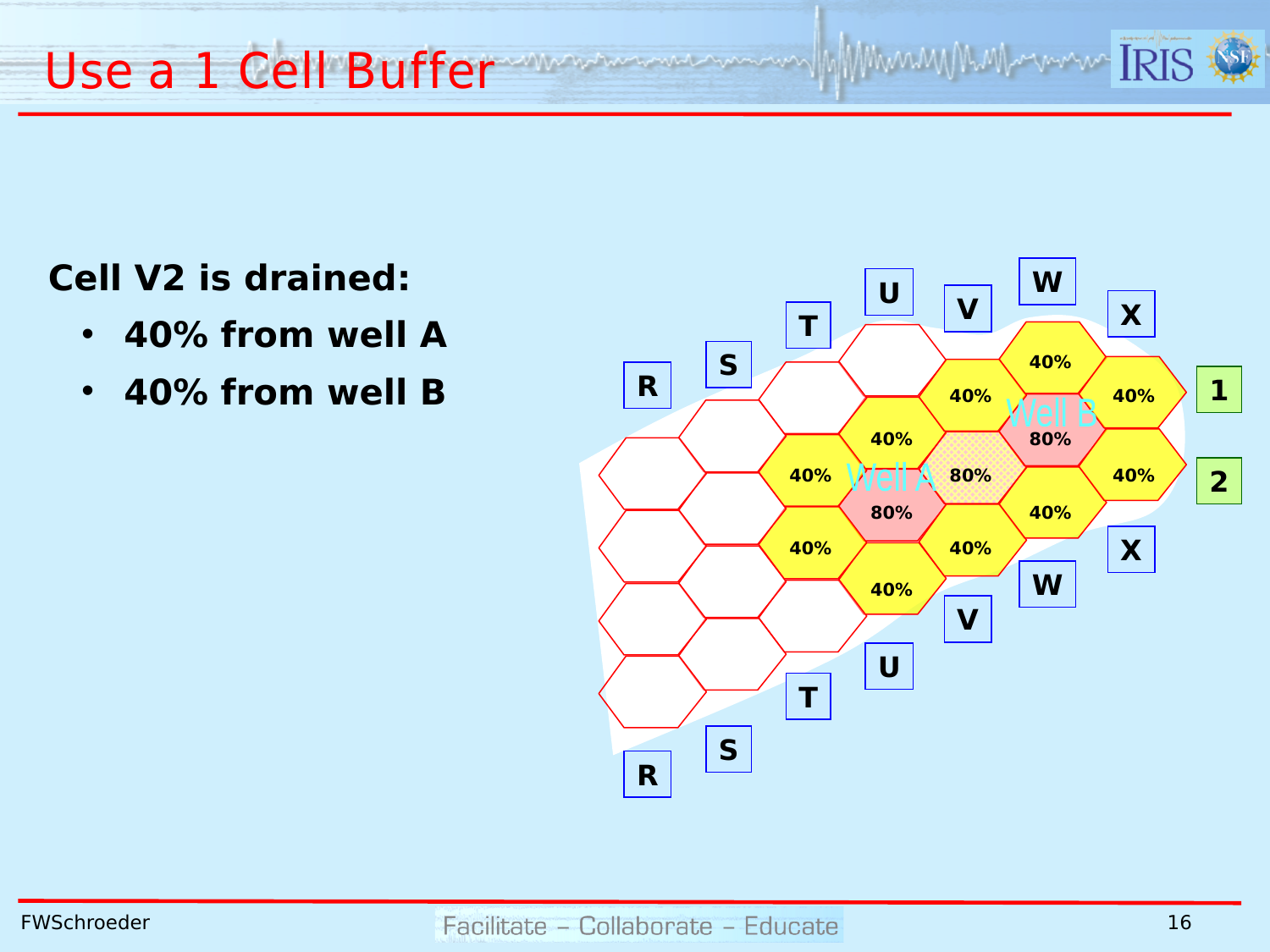

# Use a 1 Cell Buffer
Cell V2 is drained:
 40% from well A
 40% from well B
W
U
V
X
T

S

40%
R
1

40%
40%

Well B

40%
80%

40%
80%
40%
2
Well A

80%
40%

X

40%
40%
W

40%
V

U
T
S
R